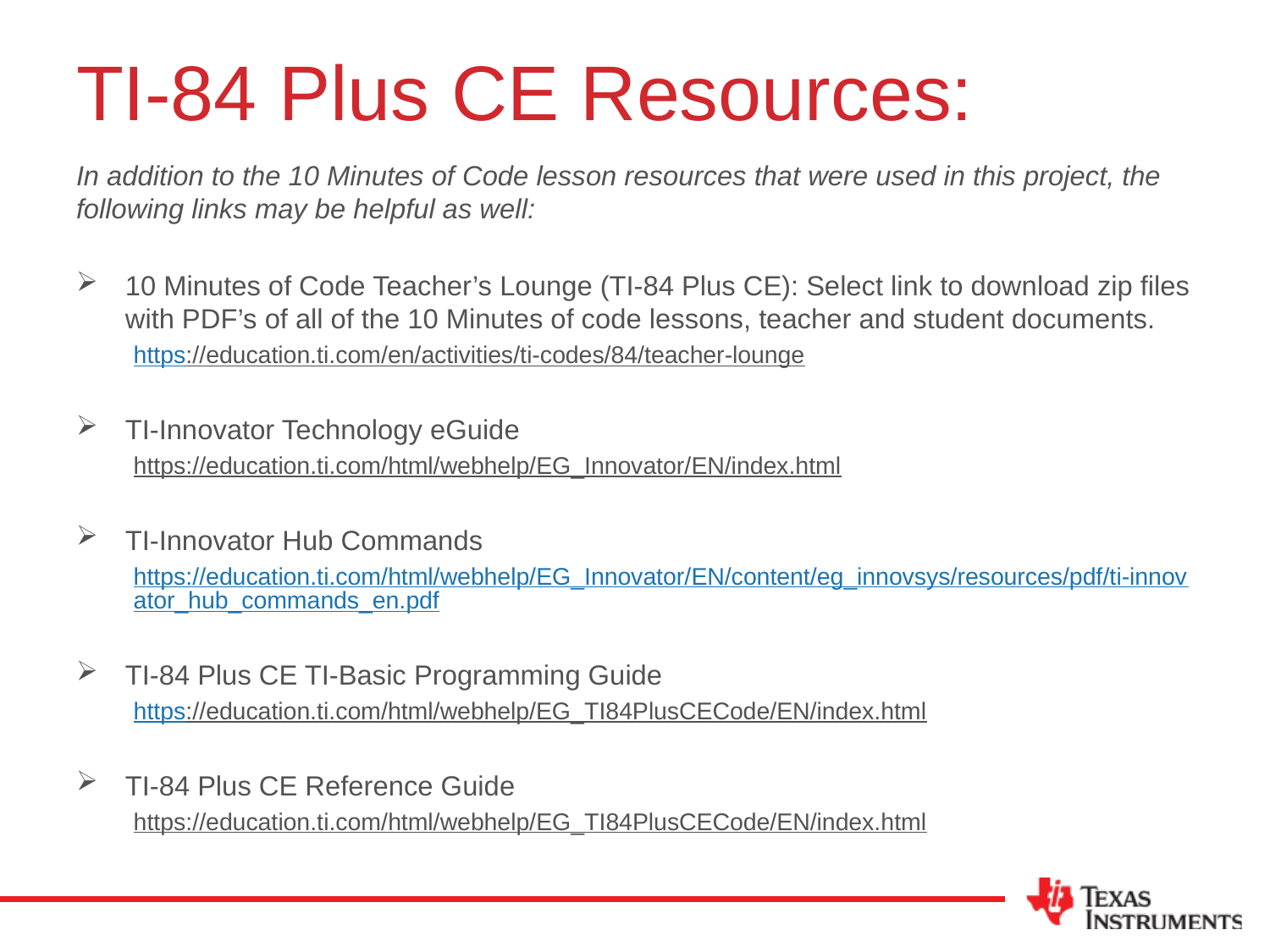

# TI-84 Plus CE Resources:
In addition to the 10 Minutes of Code lesson resources that were used in this project, the following links may be helpful as well:

10 Minutes of Code Teacher’s Lounge (TI-84 Plus CE): Select link to download zip files with PDF’s of all of the 10 Minutes of code lessons, teacher and student documents.
https://education.ti.com/en/activities/ti-codes/84/teacher-lounge

TI-Innovator Technology eGuide
https://education.ti.com/html/webhelp/EG_Innovator/EN/index.html

TI-Innovator Hub Commands
https://education.ti.com/html/webhelp/EG_Innovator/EN/content/eg_innovsys/resources/pdf/ti-innovator_hub_commands_en.pdf

TI-84 Plus CE TI-Basic Programming Guide
https://education.ti.com/html/webhelp/EG_TI84PlusCECode/EN/index.html

TI-84 Plus CE Reference Guide
https://education.ti.com/html/webhelp/EG_TI84PlusCECode/EN/index.html